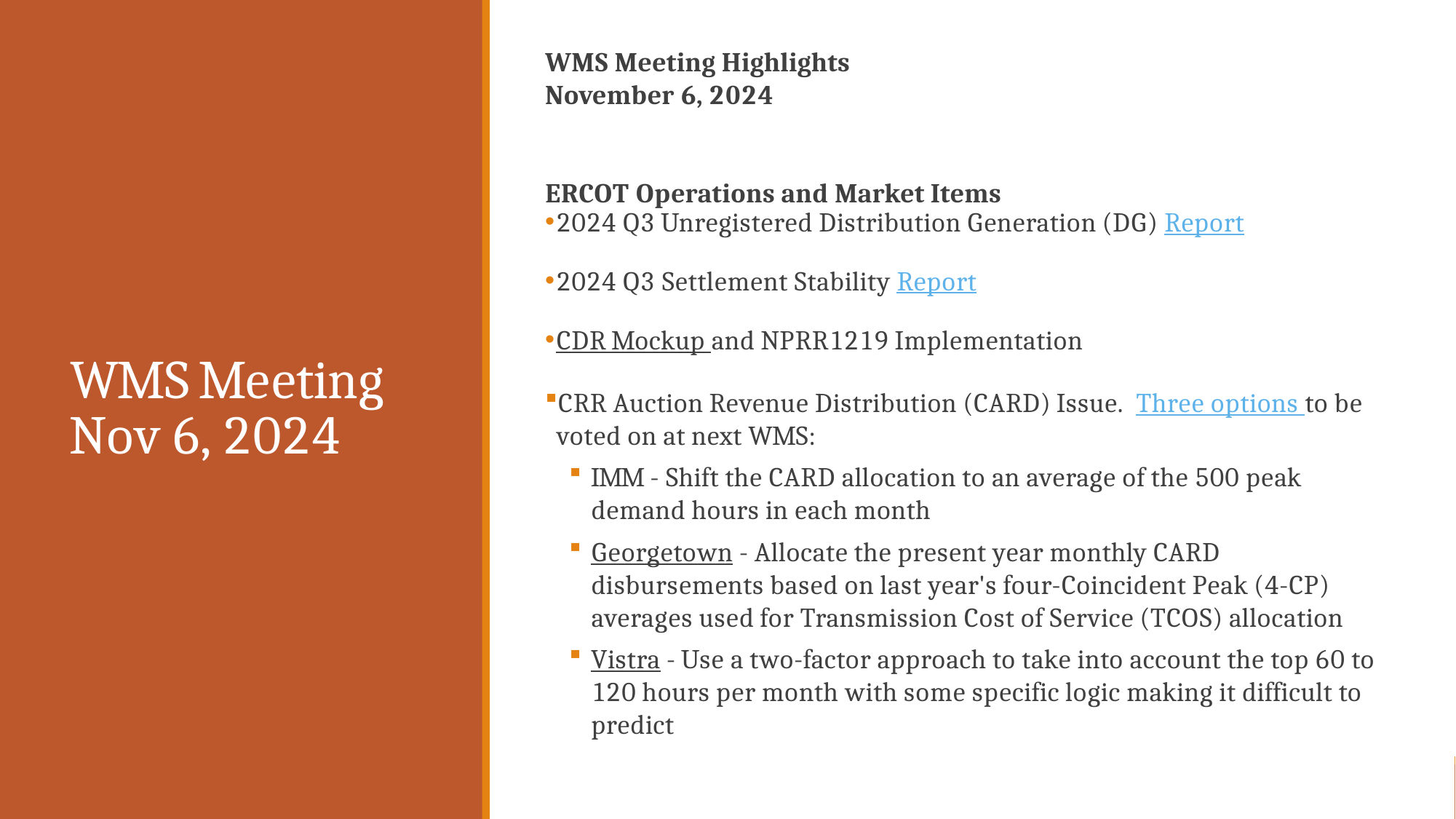

WMS Meeting Highlights
November 6, 2024

ERCOT Operations and Market Items
2024 Q3 Unregistered Distribution Generation (DG) Report

2024 Q3 Settlement Stability Report

CDR Mockup and NPRR1219 Implementation

CRR Auction Revenue Distribution (CARD) Issue.  Three options to be voted on at next WMS:
IMM - Shift the CARD allocation to an average of the 500 peak demand hours in each month
Georgetown - Allocate the present year monthly CARD disbursements based on last year's four-Coincident Peak (4-CP) averages used for Transmission Cost of Service (TCOS) allocation
Vistra - Use a two-factor approach to take into account the top 60 to 120 hours per month with some specific logic making it difficult to predict
# WMS Meeting  Nov 6, 2024